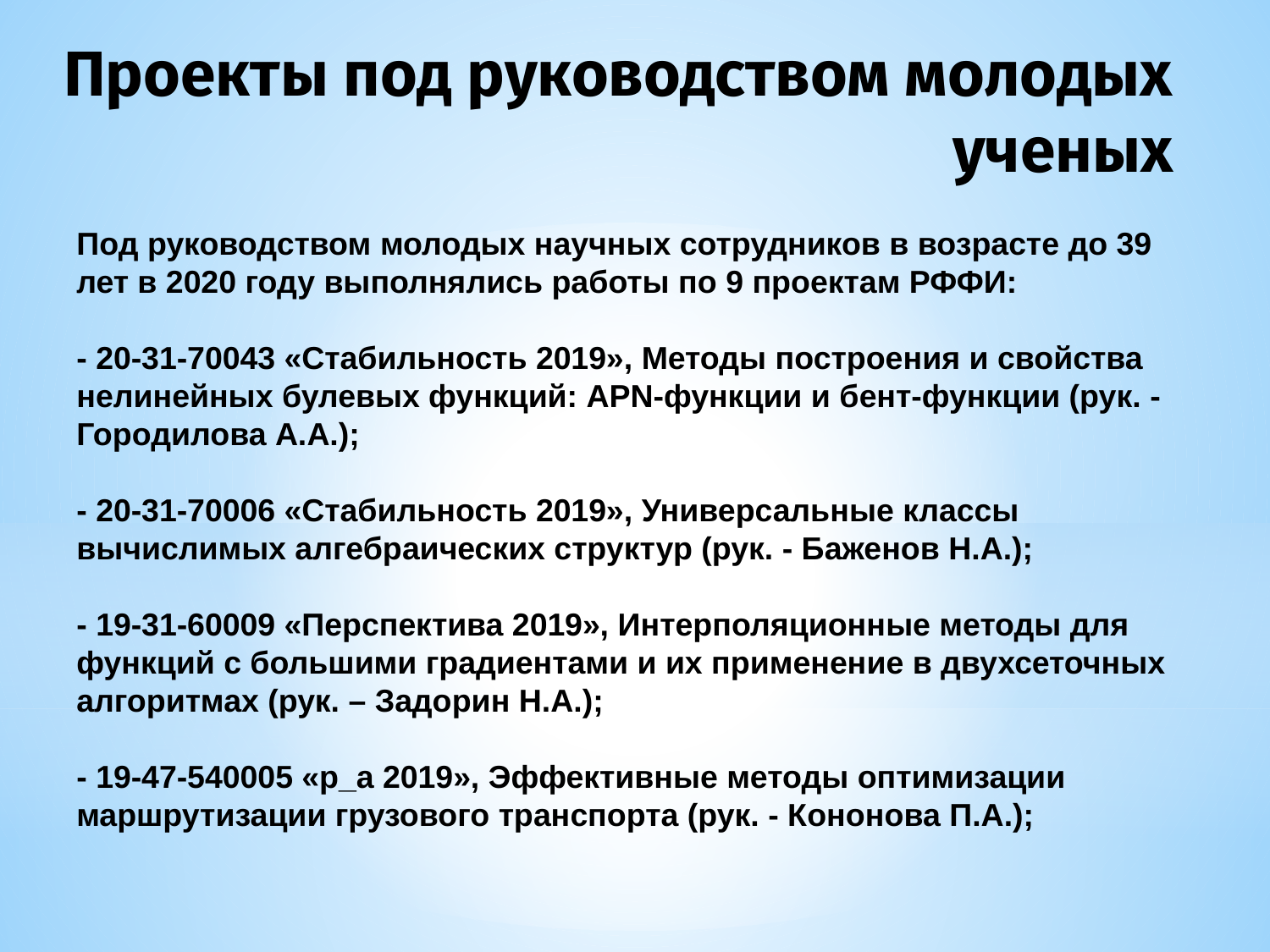

# Проекты под руководством молодых ученых

Под руководством молодых научных сотрудников в возрасте до 39 лет в 2020 году выполнялись работы по 9 проектам РФФИ:

- 20-31-70043 «Стабильность 2019», Методы построения и свойства нелинейных булевых функций: APN-функции и бент-функции (рук. - Городилова А.А.);

- 20-31-70006 «Стабильность 2019», Универсальные классы вычислимых алгебраических структур (рук. - Баженов Н.А.);

- 19-31-60009 «Перспектива 2019», Интерполяционные методы для функций с большими градиентами и их применение в двухсеточных алгоритмах (рук. – Задорин Н.А.);

- 19-47-540005 «р_а 2019», Эффективные методы оптимизации маршрутизации грузового транспорта (рук. - Кононова П.А.);